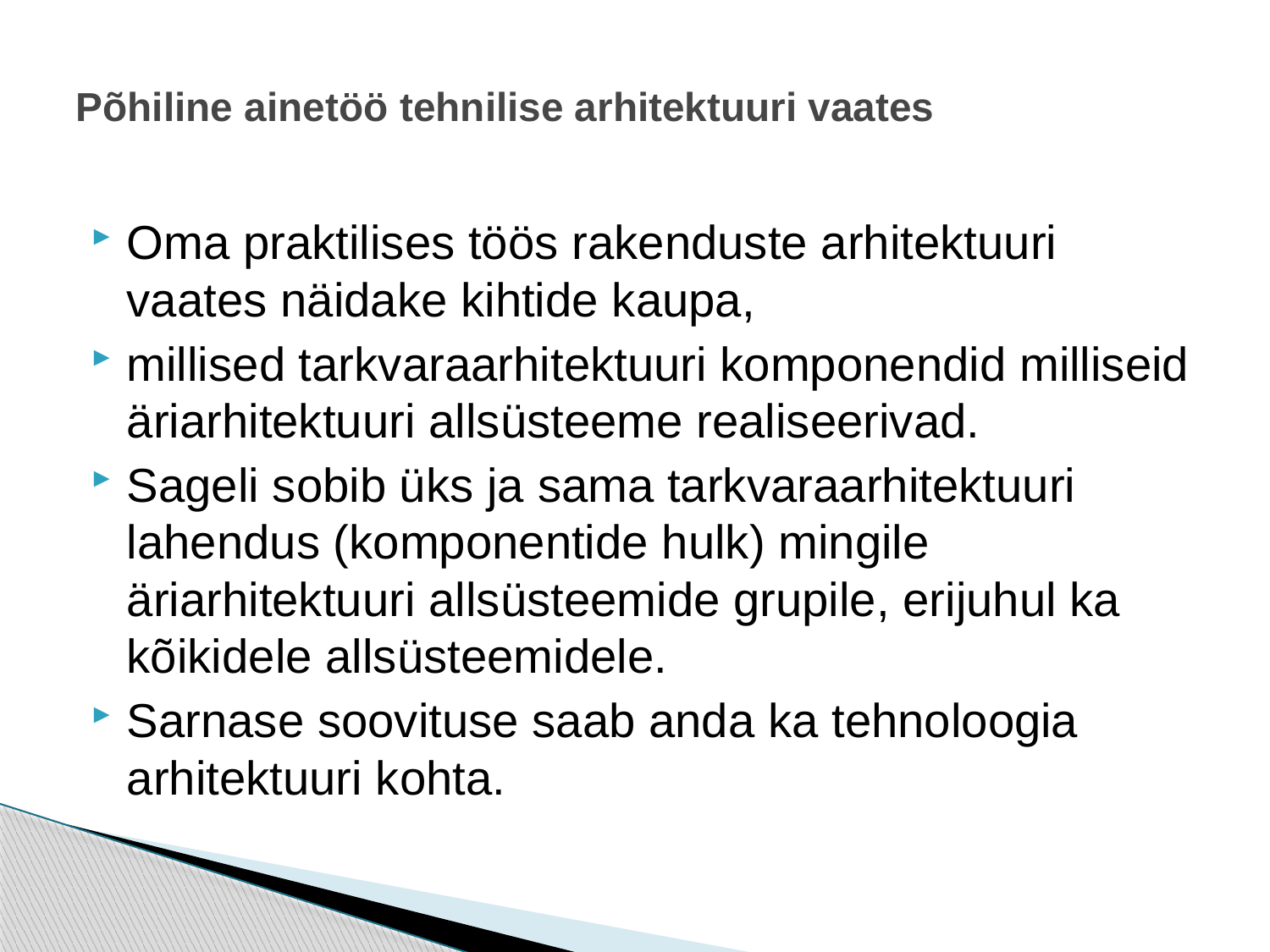

# Põhiline ainetöö tehnilise arhitektuuri vaates
Oma praktilises töös rakenduste arhitektuuri vaates näidake kihtide kaupa,
millised tarkvaraarhitektuuri komponendid milliseid äriarhitektuuri allsüsteeme realiseerivad.
Sageli sobib üks ja sama tarkvaraarhitektuuri lahendus (komponentide hulk) mingile äriarhitektuuri allsüsteemide grupile, erijuhul ka kõikidele allsüsteemidele.
Sarnase soovituse saab anda ka tehnoloogia arhitektuuri kohta.